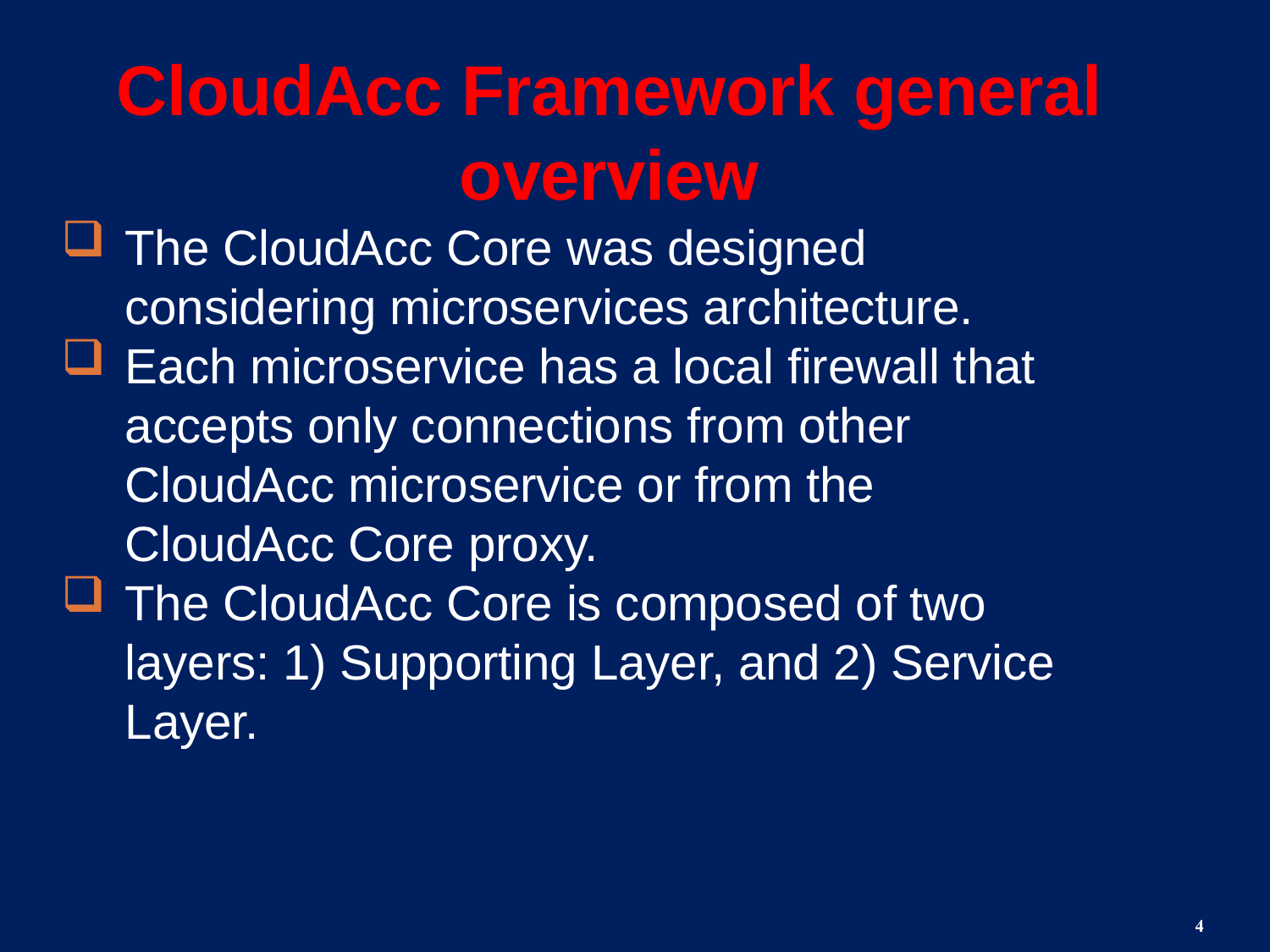

CloudAcc Framework general overview
The CloudAcc Core was designed considering microservices architecture.
Each microservice has a local firewall that accepts only connections from other CloudAcc microservice or from the CloudAcc Core proxy.
The CloudAcc Core is composed of two layers: 1) Supporting Layer, and 2) Service Layer.